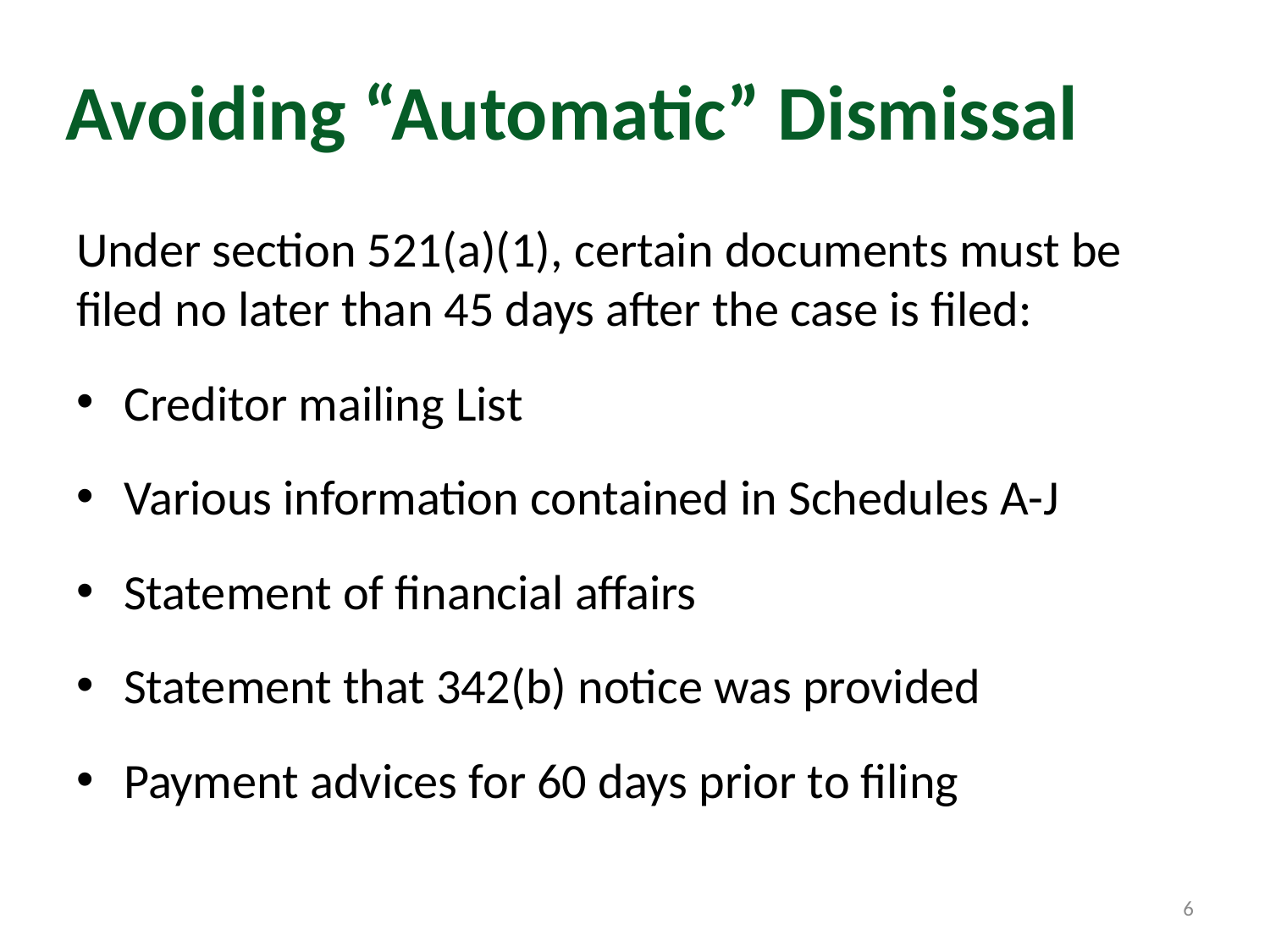

# Avoiding “Automatic” Dismissal
Under section 521(a)(1), certain documents must be filed no later than 45 days after the case is filed:
Creditor mailing List
Various information contained in Schedules A-J
Statement of financial affairs
Statement that 342(b) notice was provided
Payment advices for 60 days prior to filing

6